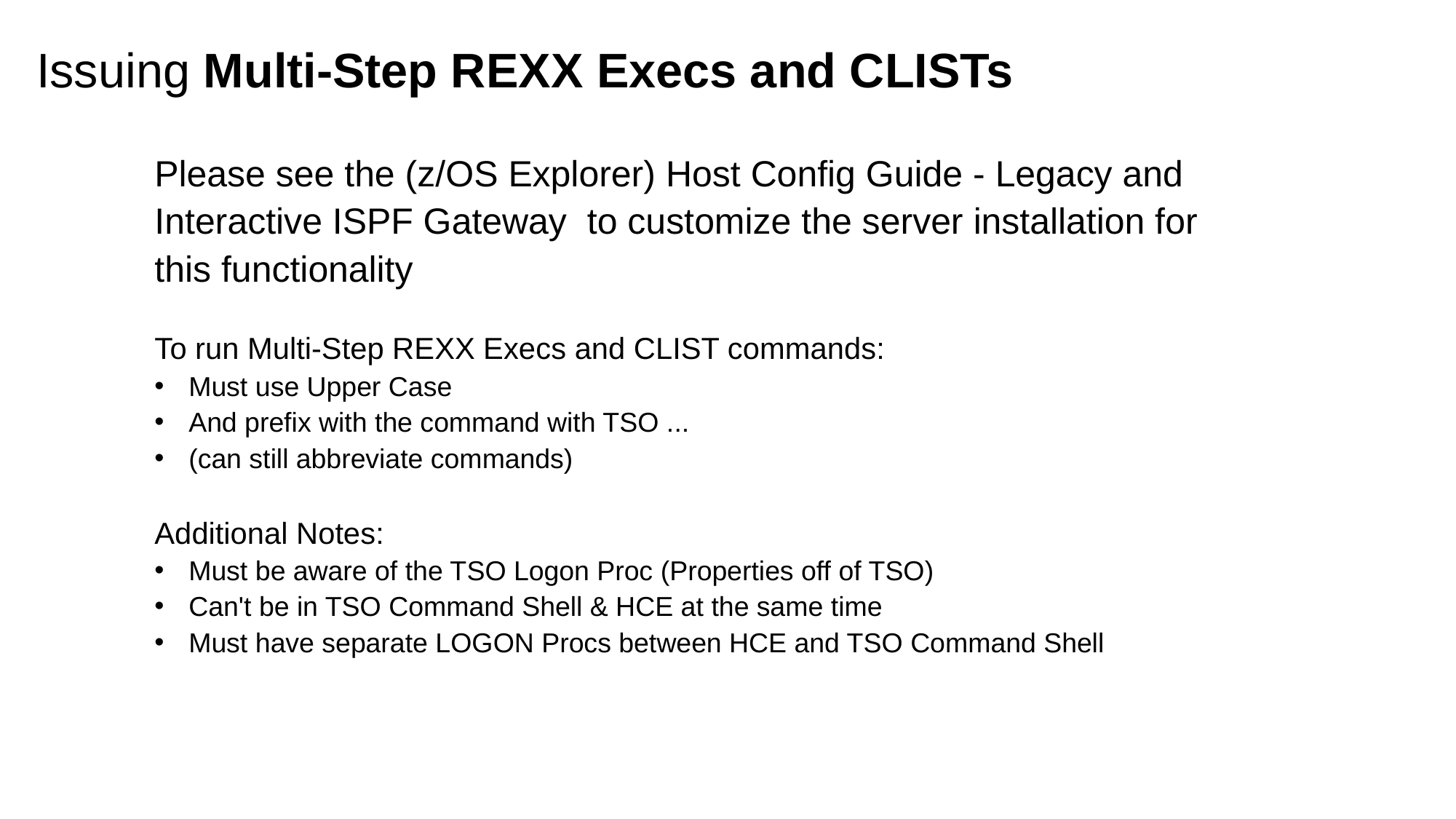

# Issuing Multi-Step REXX Execs and CLISTs
Please see the (z/OS Explorer) Host Config Guide - Legacy and Interactive ISPF Gateway  to customize the server installation for this functionality

To run Multi-Step REXX Execs and CLIST commands:
Must use Upper Case
And prefix with the command with TSO ...
(can still abbreviate commands)

Additional Notes:
Must be aware of the TSO Logon Proc (Properties off of TSO)
Can't be in TSO Command Shell & HCE at the same time
Must have separate LOGON Procs between HCE and TSO Command Shell